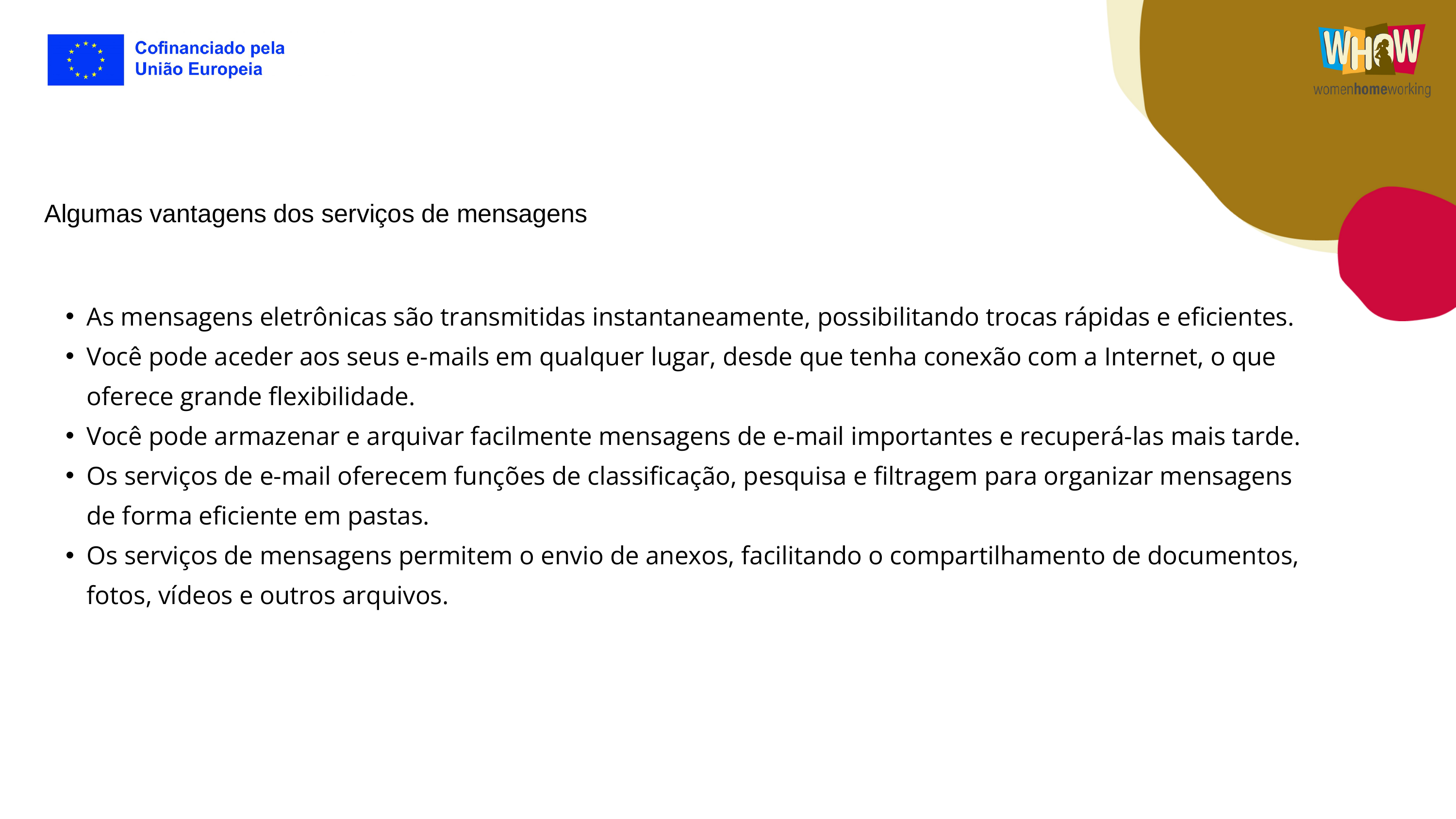

Algumas vantagens dos serviços de mensagens
As mensagens eletrônicas são transmitidas instantaneamente, possibilitando trocas rápidas e eficientes.
Você pode aceder aos seus e-mails em qualquer lugar, desde que tenha conexão com a Internet, o que oferece grande flexibilidade.
Você pode armazenar e arquivar facilmente mensagens de e-mail importantes e recuperá-las mais tarde.
Os serviços de e-mail oferecem funções de classificação, pesquisa e filtragem para organizar mensagens de forma eficiente em pastas.
Os serviços de mensagens permitem o envio de anexos, facilitando o compartilhamento de documentos, fotos, vídeos e outros arquivos.